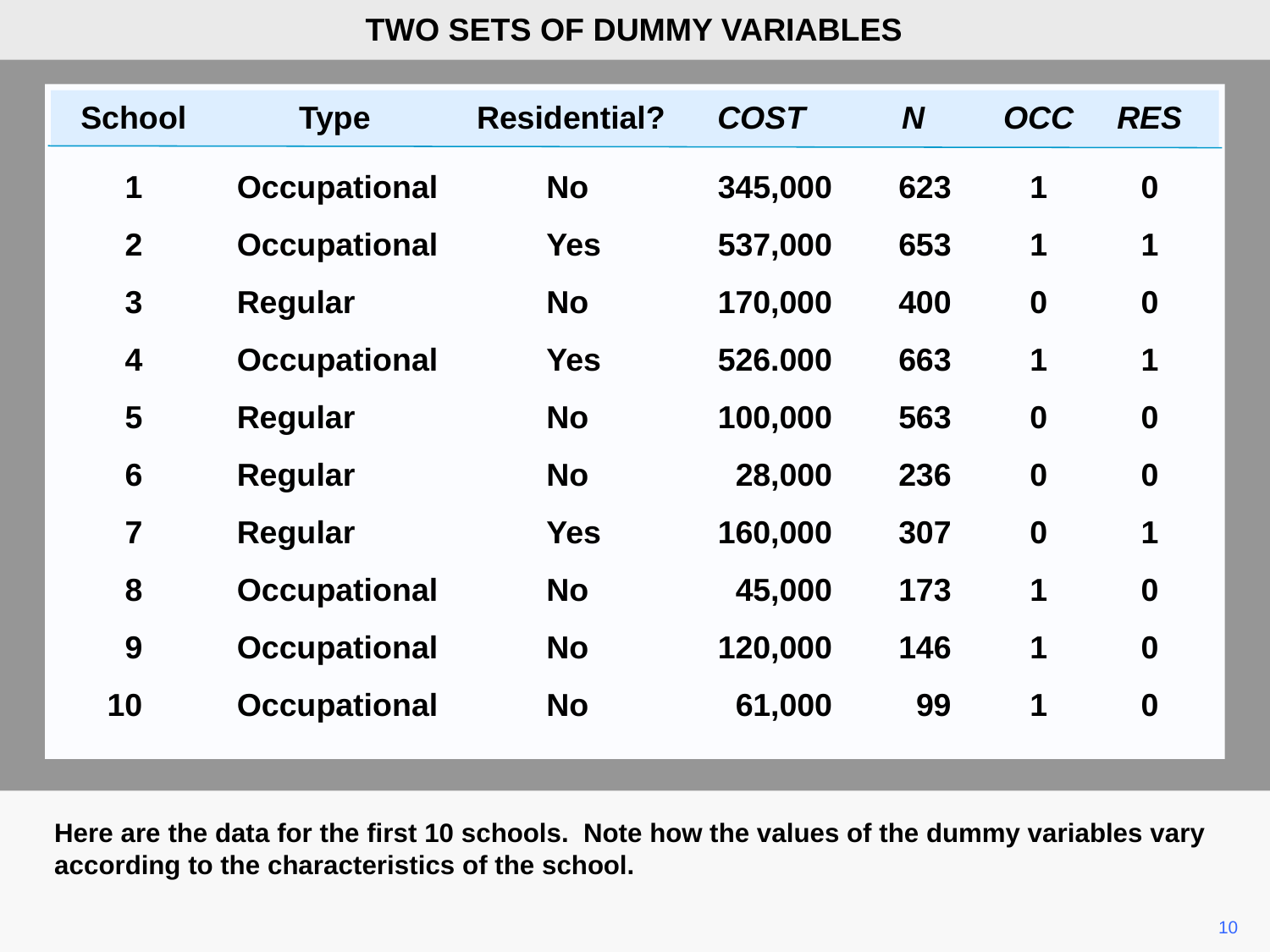

TWO SETS OF DUMMY VARIABLES

	School	       Type            Residential?	COST   	N   	OCC	RES
	1	Occupational	No	345,000	623	1	0
	2	Occupational 	Yes	537,000	653	1	1
	3	Regular 	No	170,000	400	0	0
	4	Occupational 	Yes	526.000	663	1	1
	5	Regular	No	100,000	563	0	0
	6	Regular 	No	28,000	236	0	0
	7	Regular 	Yes	160,000	307	0	1
	8	Occupational 	No	45,000	173	1	0
	9	Occupational 	No	120,000	146	1	0
	10  	Occupational	No	61,000	99	1	0

Here are the data for the first 10 schools.  Note how the values of the dummy variables vary according to the characteristics of the school.
10